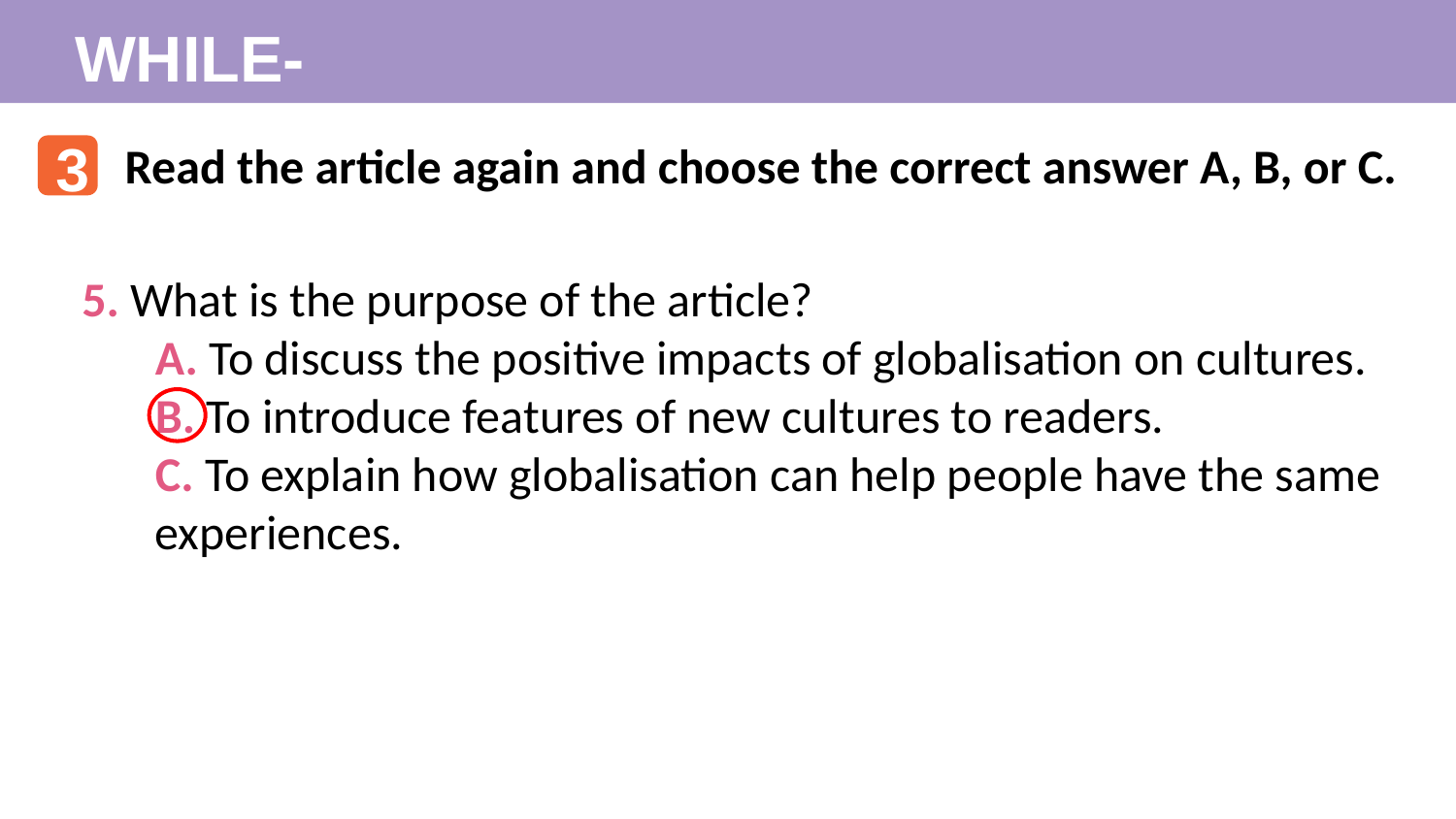

WHILE-READING
3
Read the article again and choose the correct answer A, B, or C.

5. What is the purpose of the article?
A. To discuss the positive impacts of globalisation on cultures.
B. To introduce features of new cultures to readers.
C. To explain how globalisation can help people have the same experiences.